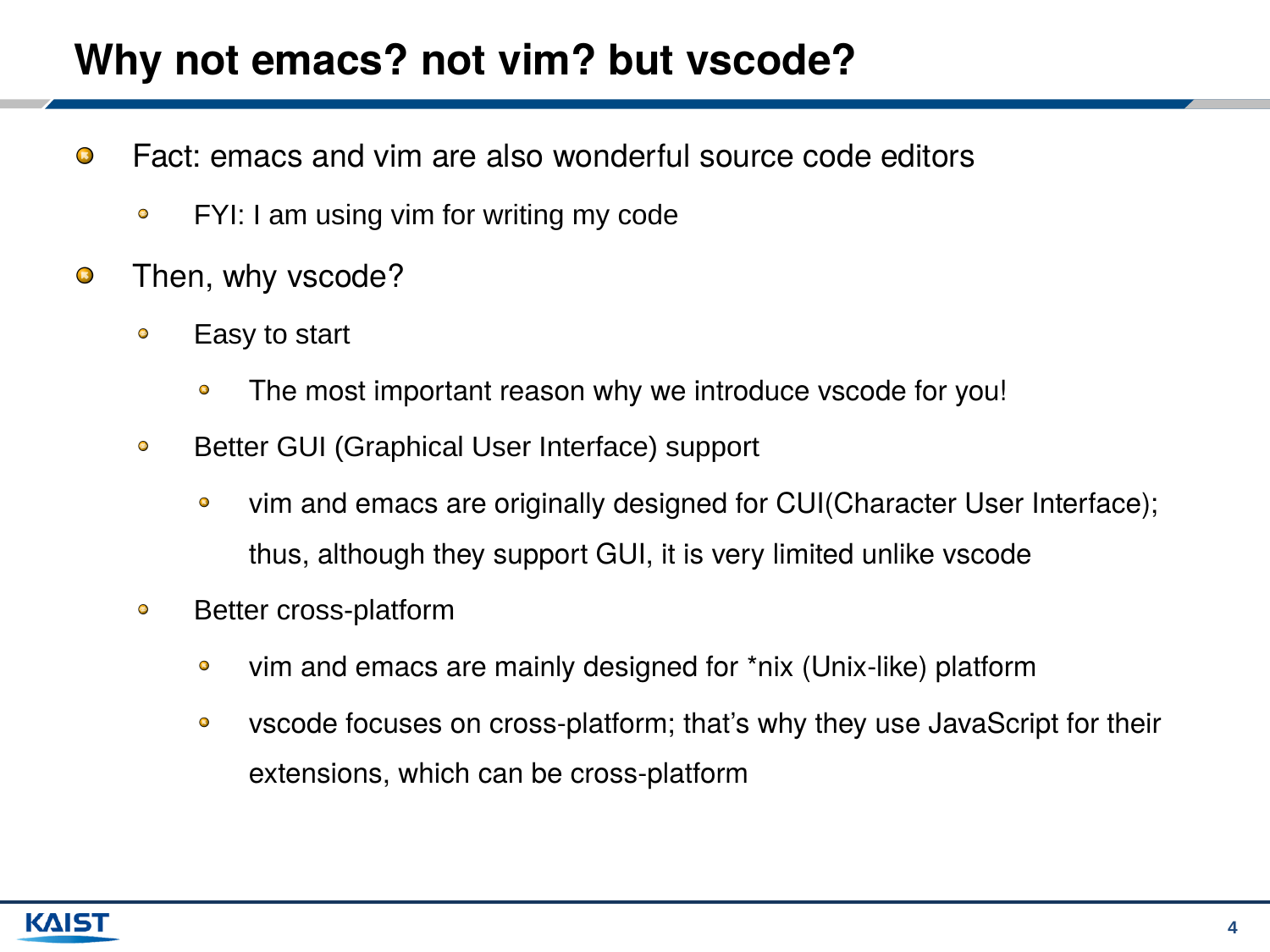

# Why not emacs? not vim? but vscode?
Fact: emacs and vim are also wonderful source code editors
FYI: I am using vim for writing my code
Then, why vscode?
Easy to start
The most important reason why we introduce vscode for you!
Better GUI (Graphical User Interface) support
vim and emacs are originally designed for CUI(Character User Interface); thus, although they support GUI, it is very limited unlike vscode
Better cross-platform
vim and emacs are mainly designed for *nix (Unix-like) platform
vscode focuses on cross-platform; that’s why they use JavaScript for their extensions, which can be cross-platform